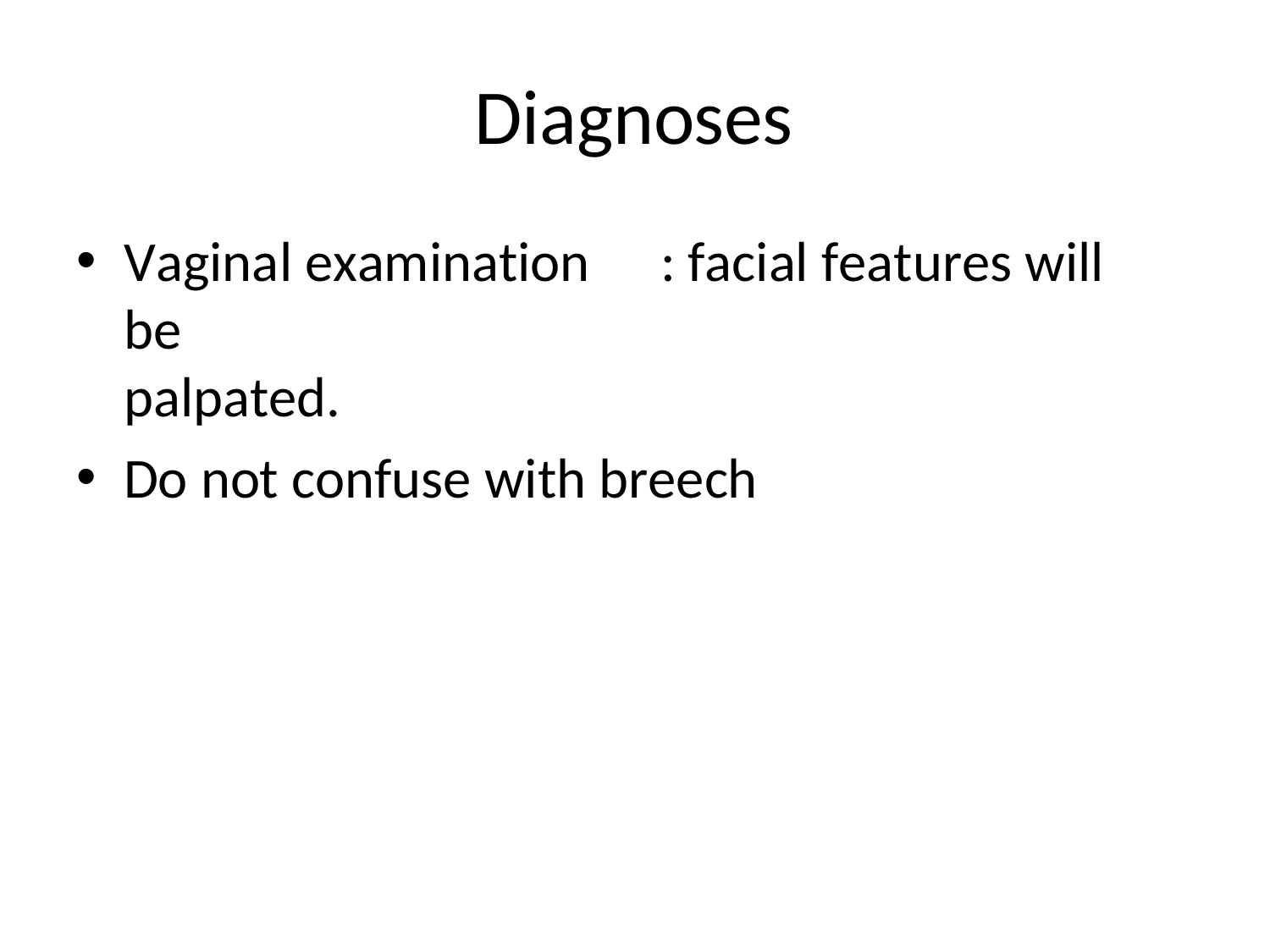

# Diagnoses
Vaginal examination	: facial features will be
palpated.

Do not confuse with breech